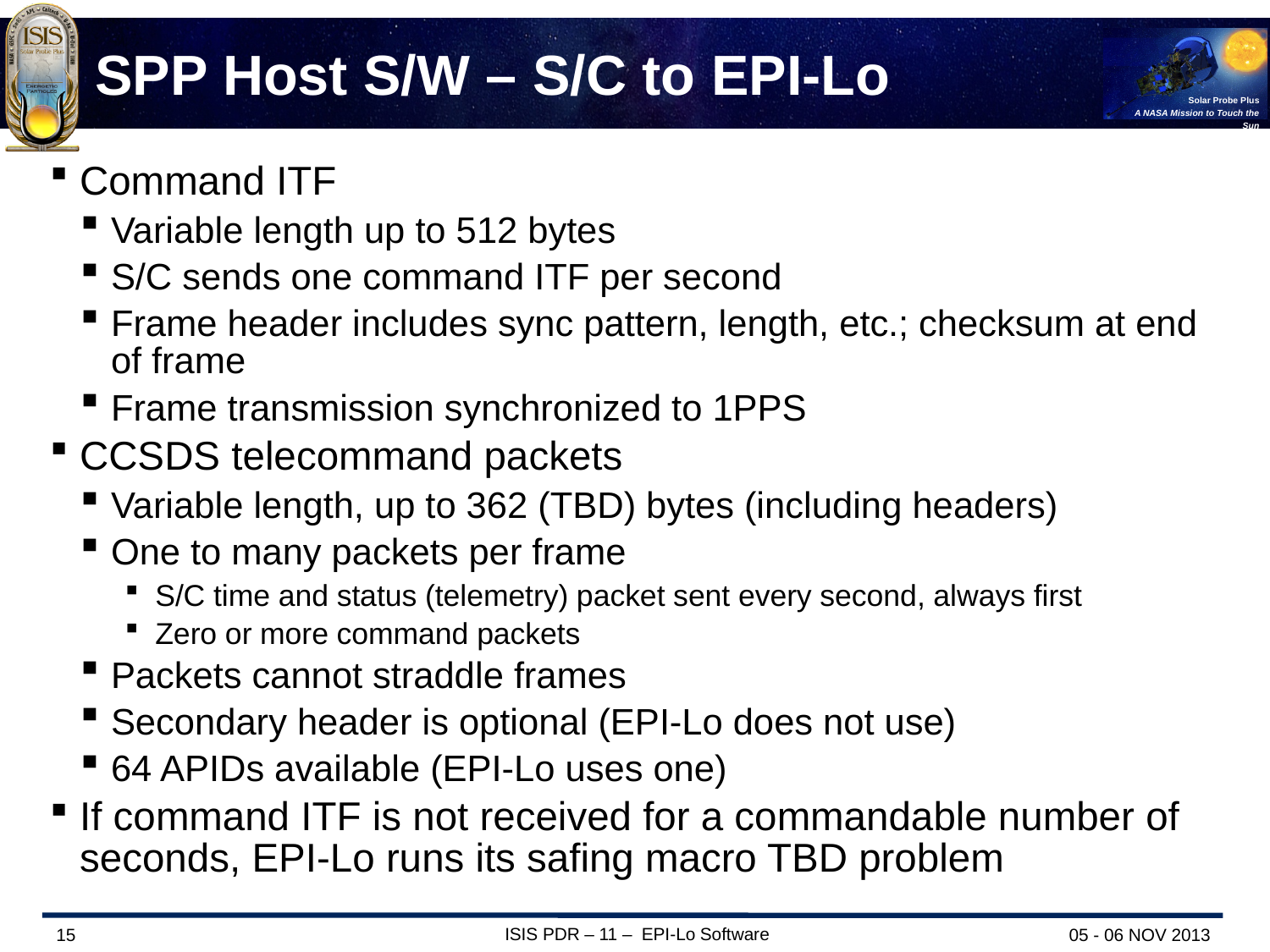

# SPP Host S/W – S/C to EPI-Lo
Command ITF
Variable length up to 512 bytes
S/C sends one command ITF per second
Frame header includes sync pattern, length, etc.; checksum at end of frame
Frame transmission synchronized to 1PPS
CCSDS telecommand packets
Variable length, up to 362 (TBD) bytes (including headers)
One to many packets per frame
S/C time and status (telemetry) packet sent every second, always first
Zero or more command packets
Packets cannot straddle frames
Secondary header is optional (EPI-Lo does not use)
64 APIDs available (EPI-Lo uses one)
If command ITF is not received for a commandable number of seconds, EPI-Lo runs its safing macro TBD problem